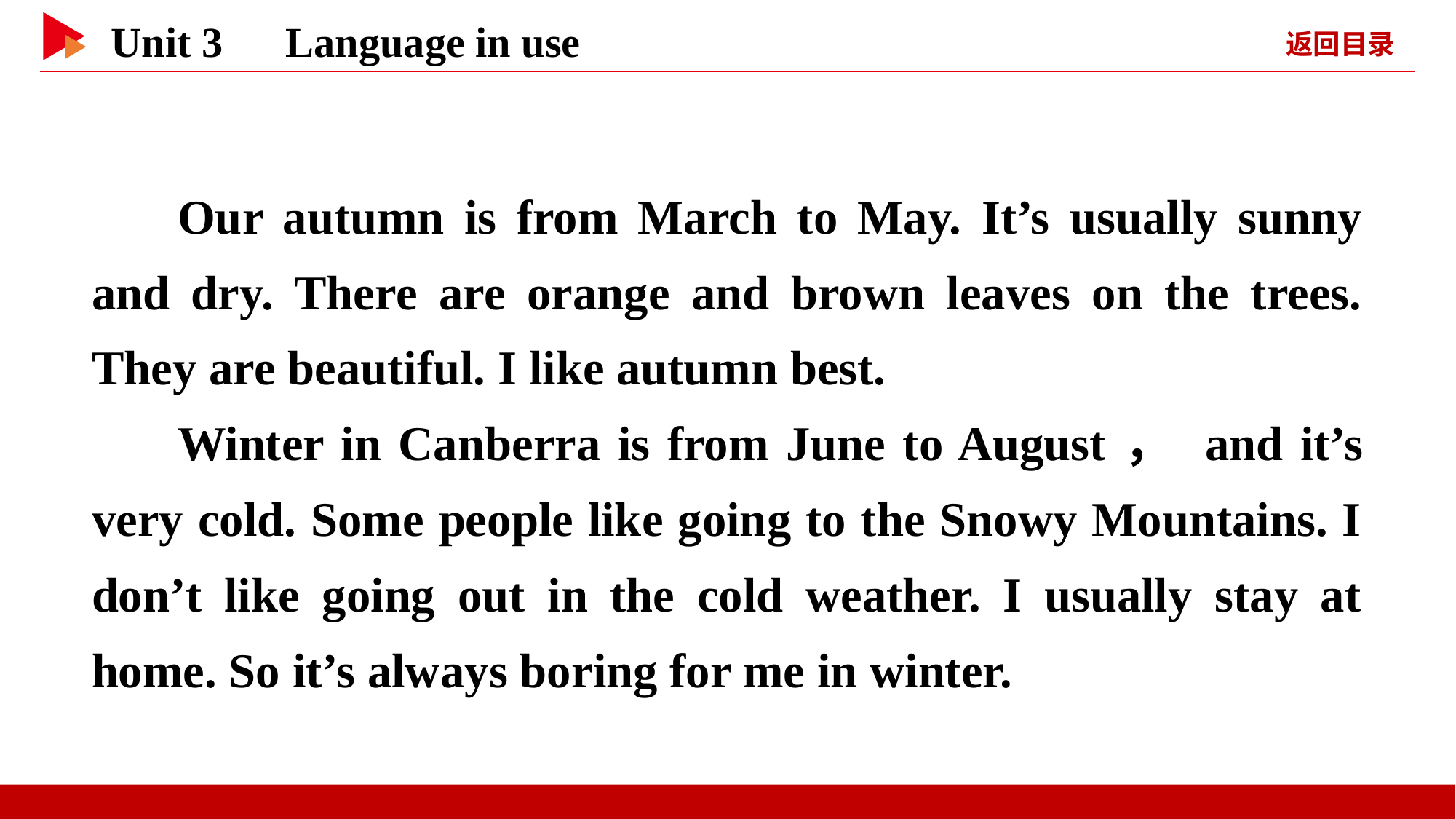

Our autumn is from March to May. It’s usually sunny and dry. There are orange and brown leaves on the trees. They are beautiful. I like autumn best.
Winter in Canberra is from June to August， and it’s very cold. Some people like going to the Snowy Mountains. I don’t like going out in the cold weather. I usually stay at home. So it’s always boring for me in winter.